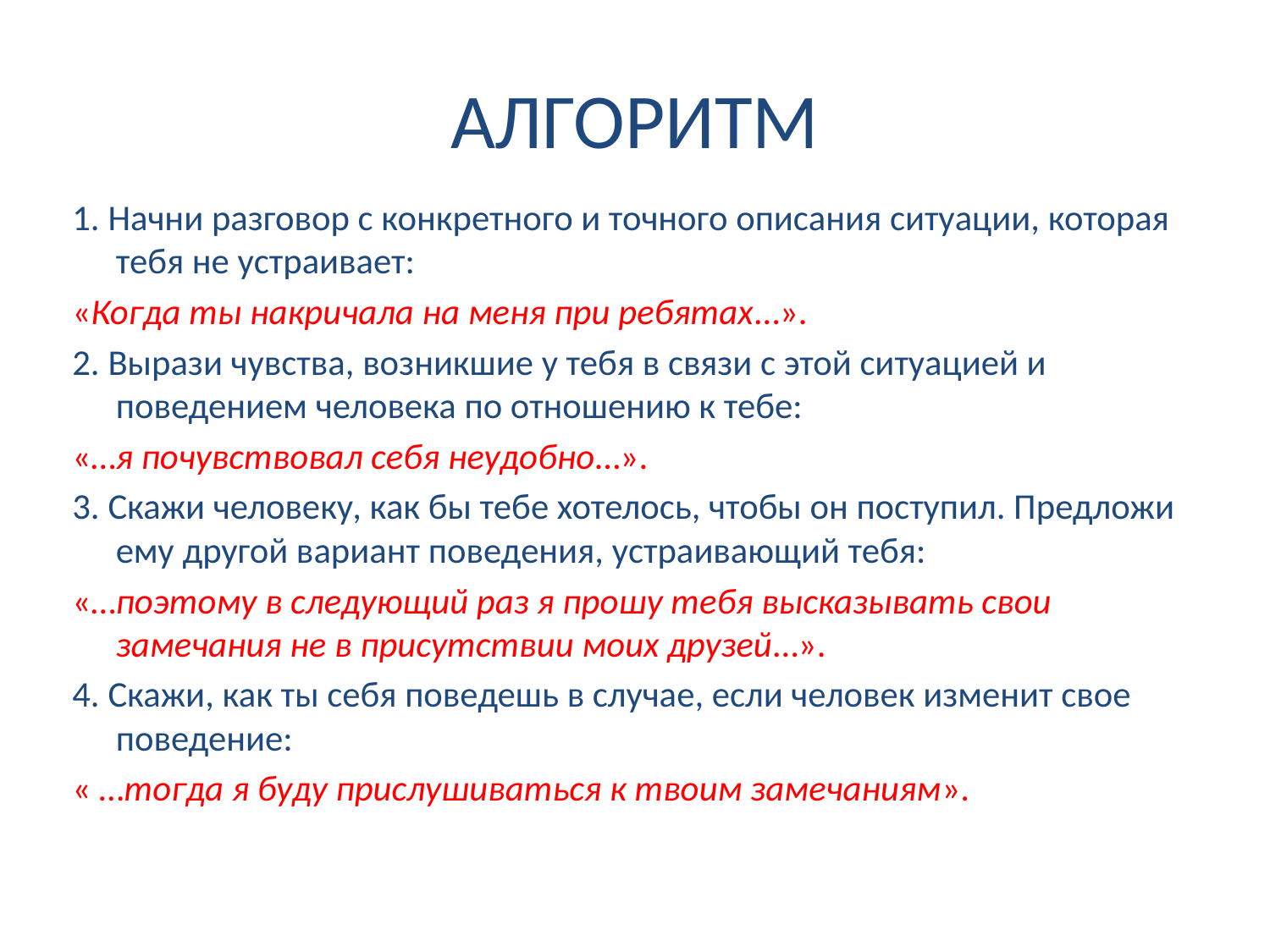

# АЛГОРИТМ
1. Начни разговор с конкретного и точного описания ситуации, которая тебя не устраивает:
«Когда ты накричала на меня при ребятах…».
2. Вырази чувства, возникшие у тебя в связи с этой ситуацией и поведением человека по отношению к тебе:
«…я почувствовал себя неудобно…».
3. Скажи человеку, как бы тебе хотелось, чтобы он поступил. Предложи ему другой вариант поведения, устраивающий тебя:
«…поэтому в следующий раз я прошу тебя высказывать свои замечания не в присутствии моих друзей…».
4. Скажи, как ты себя поведешь в случае, если человек изменит свое поведение:
« …тогда я буду прислушиваться к твоим замечаниям».